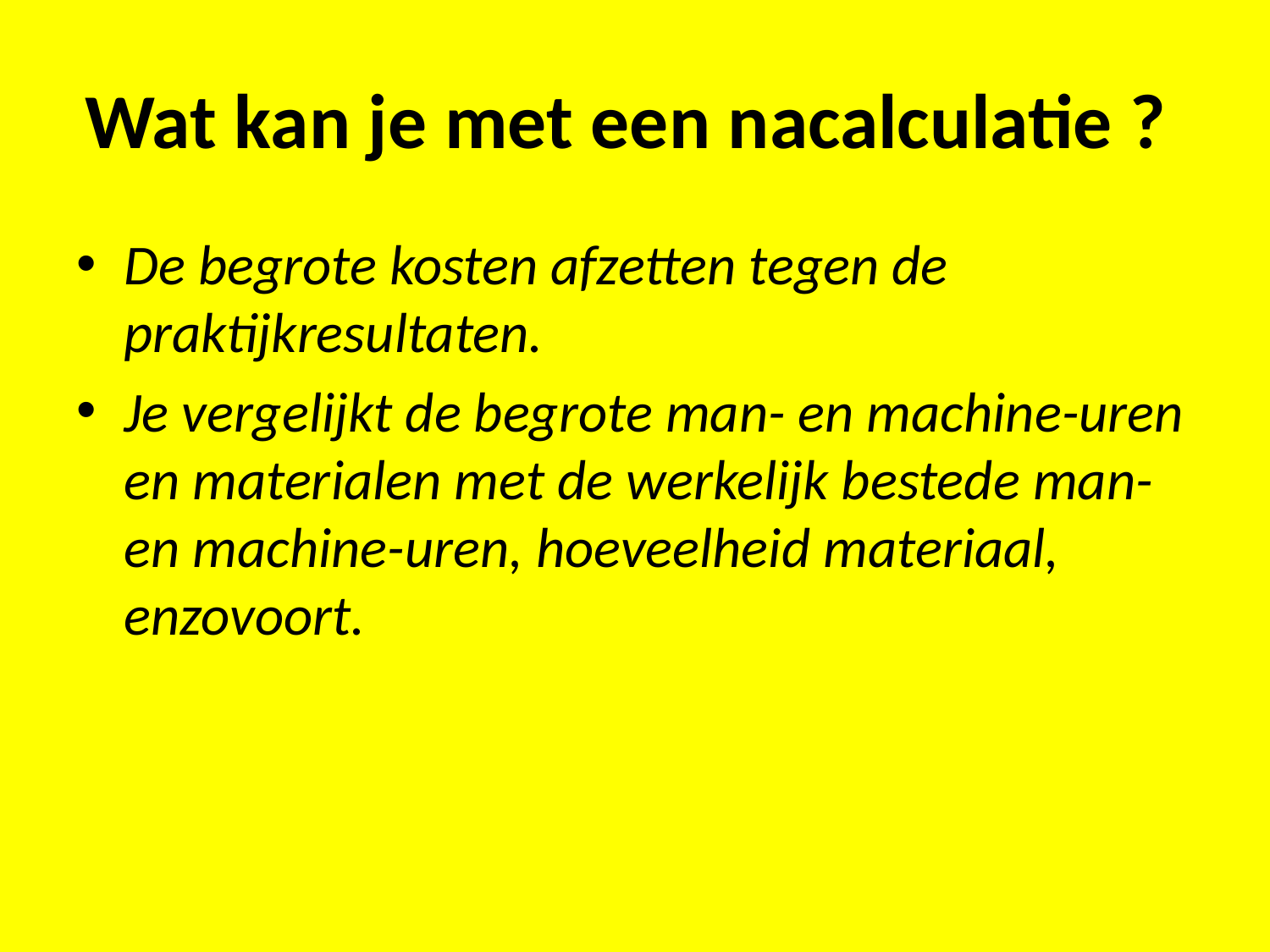

# Wat kan je met een nacalculatie ?
De begrote kosten afzetten tegen de praktijkresultaten.
Je vergelijkt de begrote man- en machine-uren en materialen met de werkelijk bestede man- en machine-uren, hoeveelheid materiaal, enzovoort.